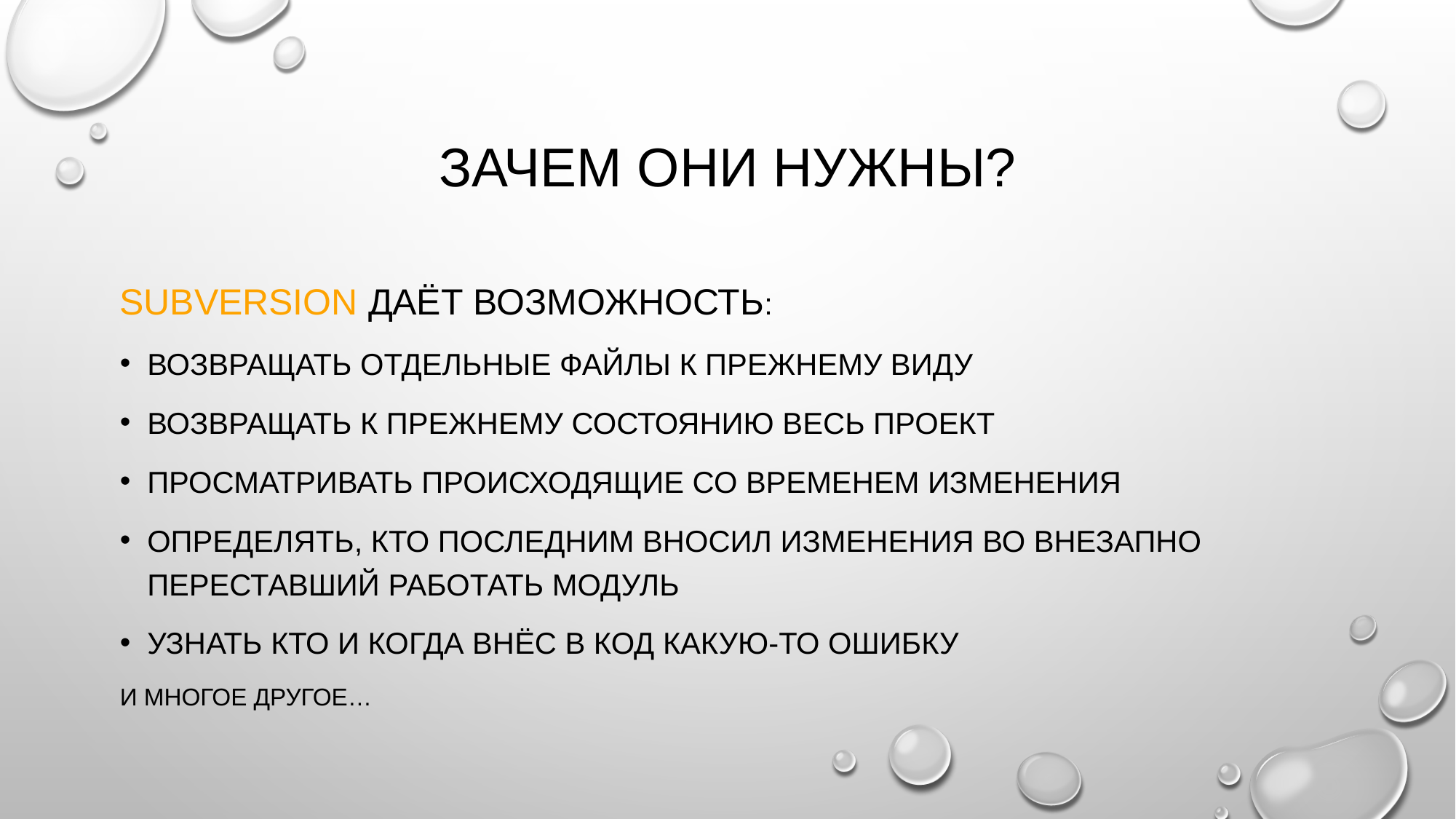

# Зачем они нужны?
Subversion даёт возможность:
возвращать отдельные файлы к прежнему виду
Возвращать к прежнему состоянию весь проект
просматривать происходящие со временем изменения
определять, кто последним вносил изменения во внезапно переставший работать модуль
Узнать кто и когда внёс в код какую-то ошибку
и многое другое…